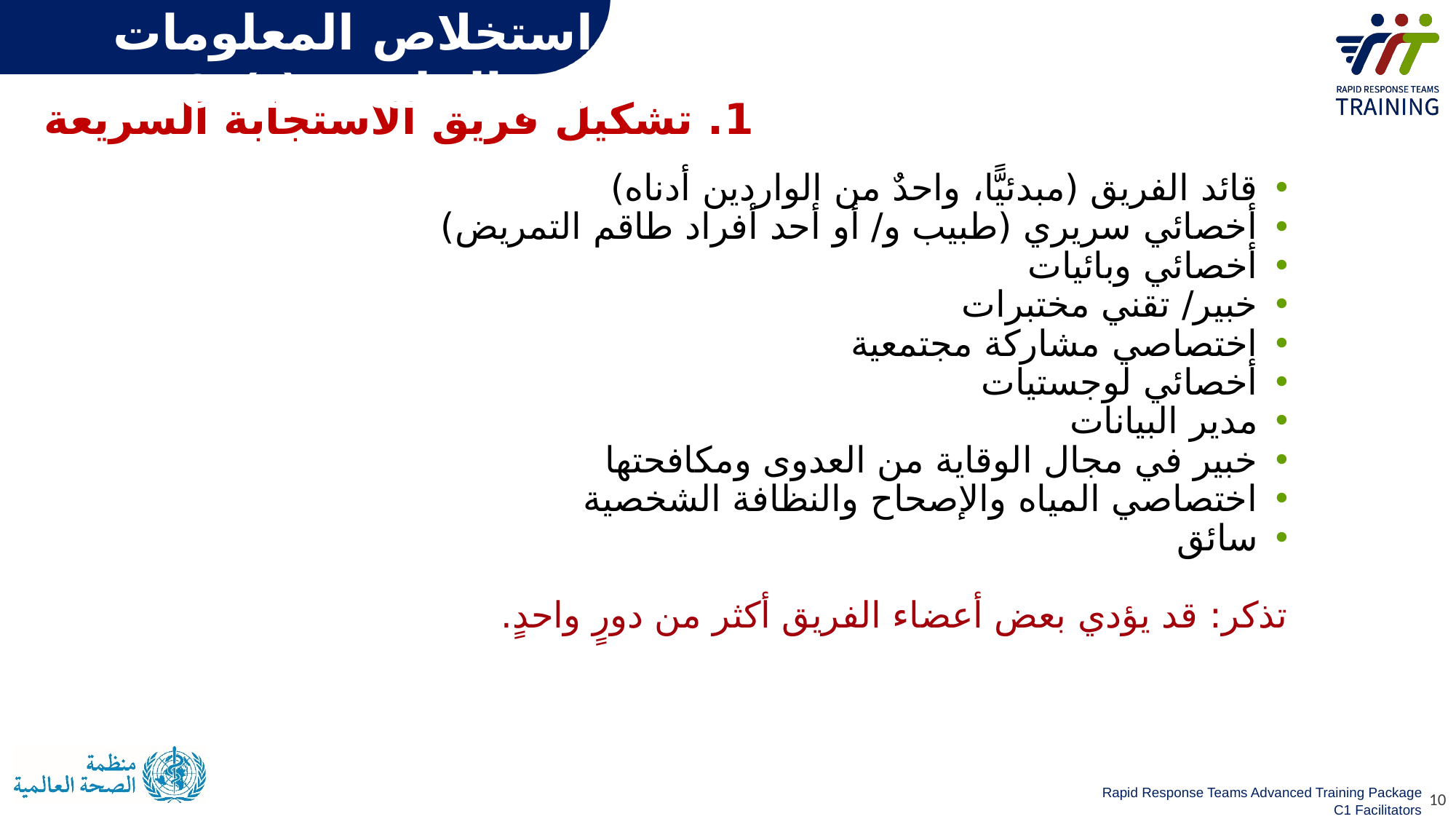

استخلاص المعلومات من الجلسة  C1(1)
1. تشكيل فريق الاستجابة السريعة
قائد الفريق (مبدئيًّا، واحدٌ من الواردين أدناه)
أخصائي سريري (طبيب و/ أو أحد أفراد طاقم التمريض)
أخصائي وبائيات
خبير/ تقني مختبرات
اختصاصي مشاركة مجتمعية
أخصائي لوجستيات
مدير البيانات
خبير في مجال الوقاية من العدوى ومكافحتها
اختصاصي المياه والإصحاح والنظافة الشخصية
سائق

تذكر: قد يؤدي بعض أعضاء الفريق أكثر من دورٍ واحدٍ.